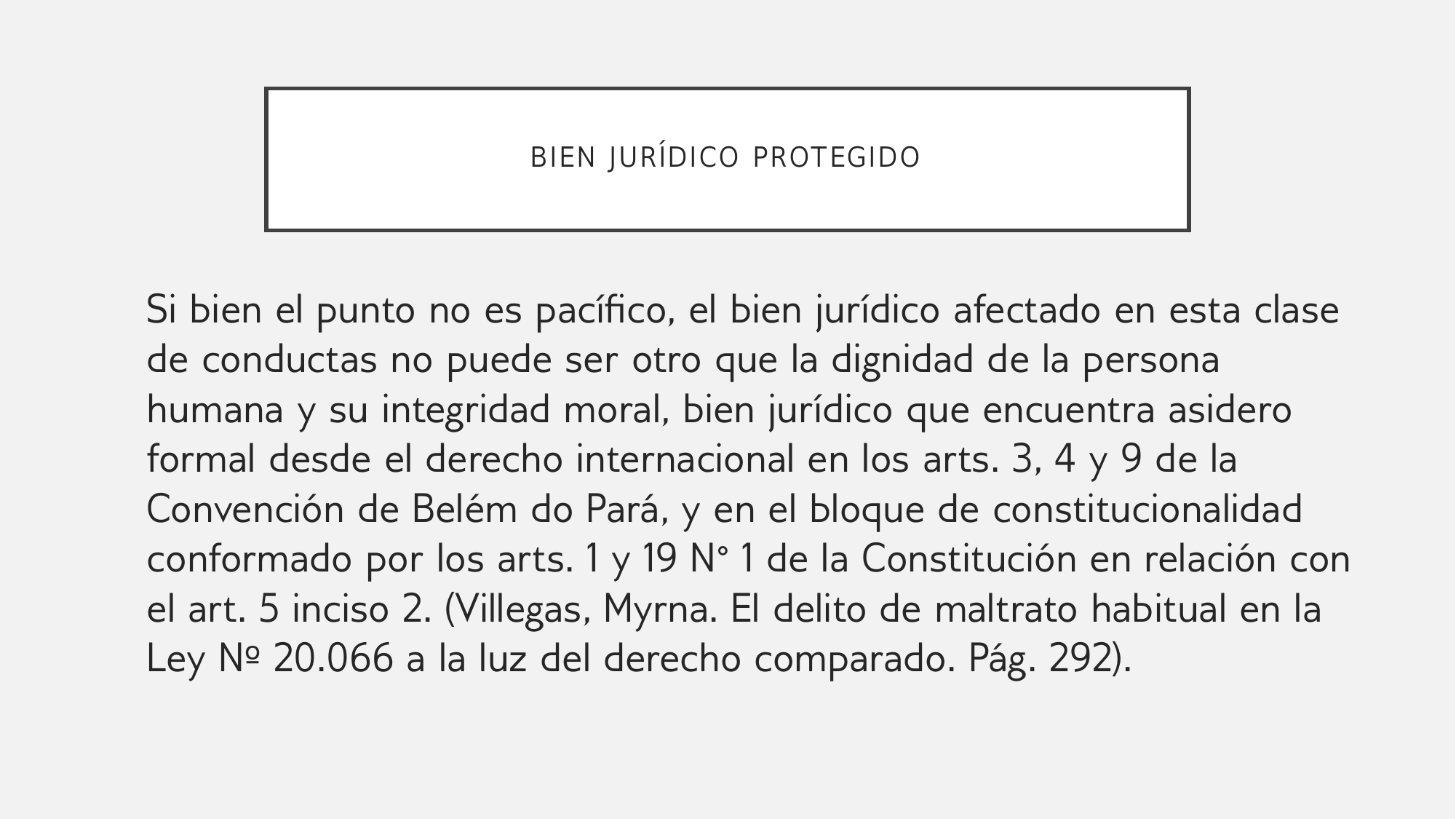

# BIEN JURÍDICO PROTEGIDO
Si bien el punto no es pacífico, el bien jurídico afectado en esta clase de conductas no puede ser otro que la dignidad de la persona humana y su integridad moral, bien jurídico que encuentra asidero formal desde el derecho internacional en los arts. 3, 4 y 9 de la Convención de Belém do Pará, y en el bloque de constitucionalidad conformado por los arts. 1 y 19 N° 1 de la Constitución en relación con el art. 5 inciso 2. (Villegas, Myrna. El delito de maltrato habitual en la Ley Nº 20.066 a la luz del derecho comparado. Pág. 292).